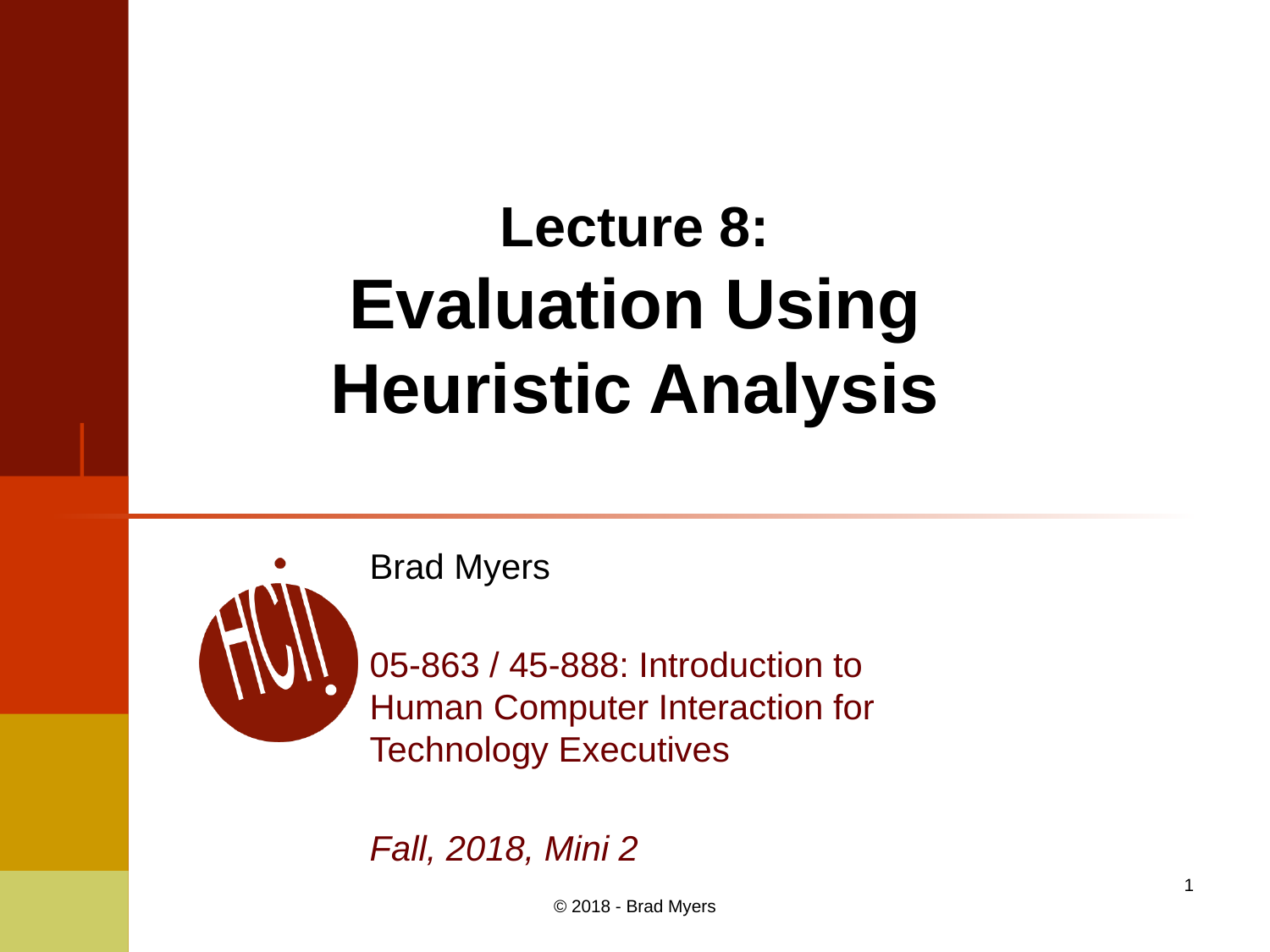

# Lecture 8: Evaluation Using Heuristic Analysis
Brad Myers

05-863 / 45-888: Introduction to
Human Computer Interaction for
Technology Executives

Fall, 2018, Mini 2
1
© 2018 - Brad Myers